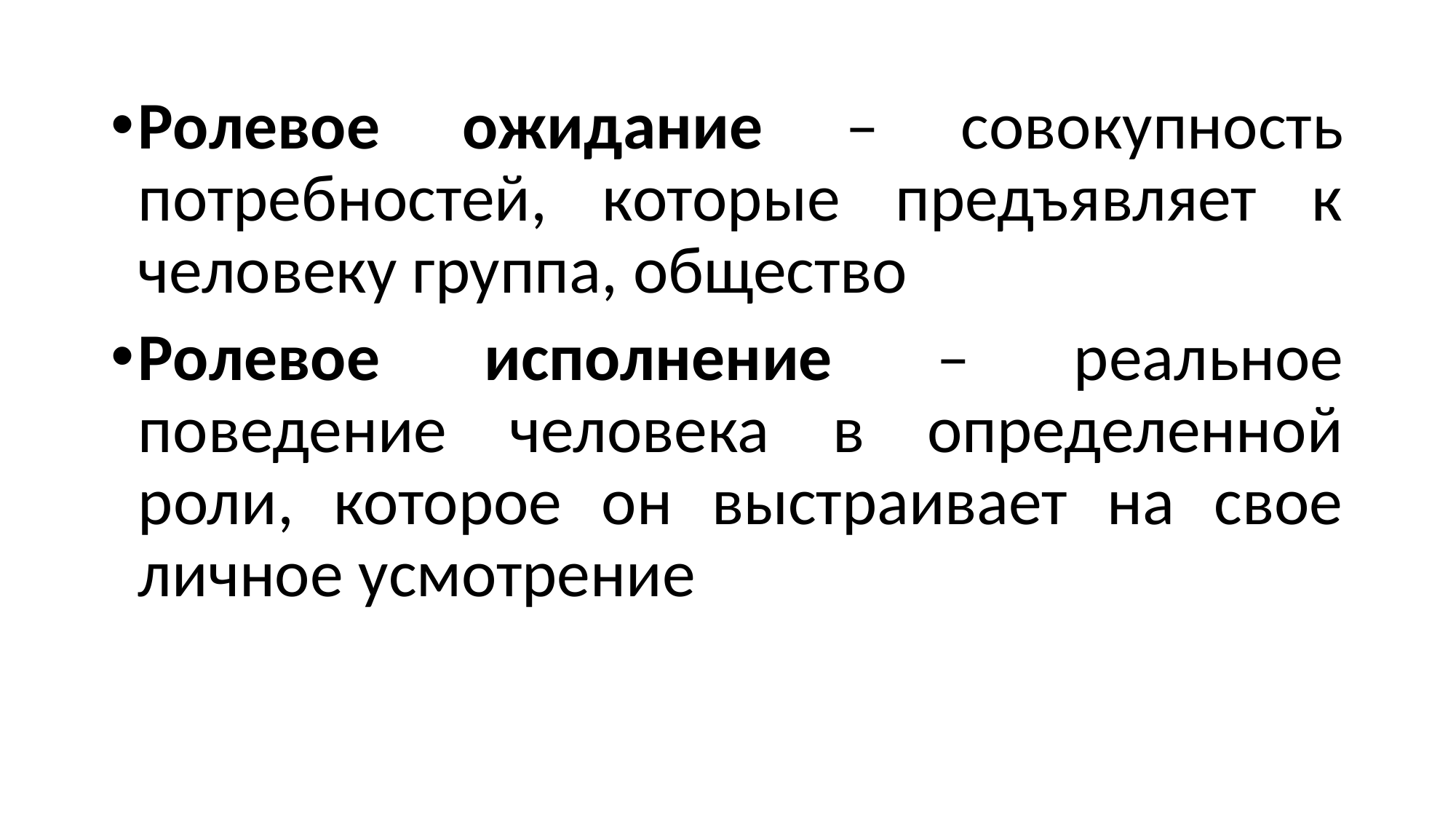

Ролевое ожидание – совокупность потребностей, которые предъявляет к человеку группа, общество
Ролевое исполнение – реальное поведение человека в определенной роли, которое он выстраивает на свое личное усмотрение